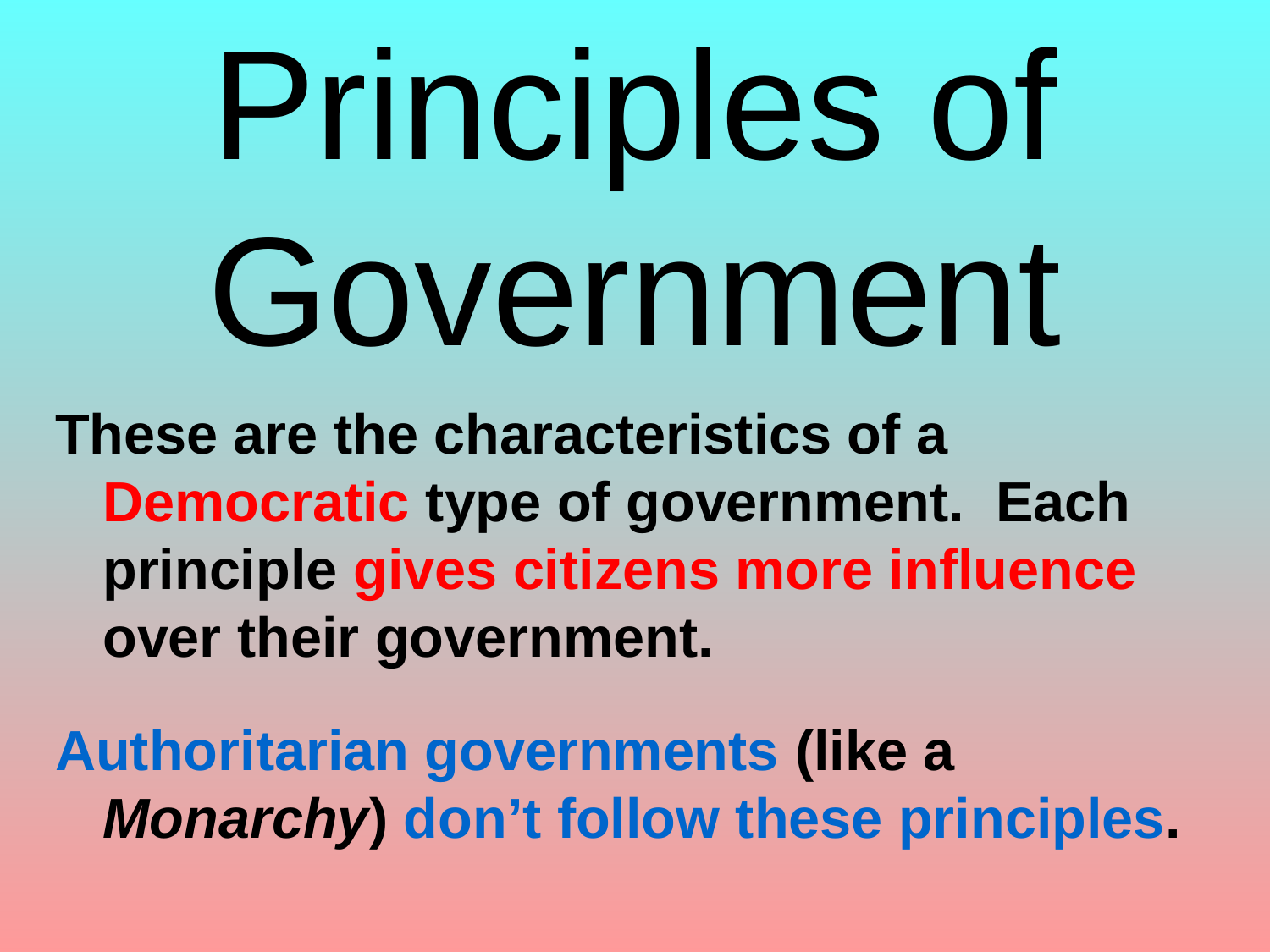

# Principles of Government
These are the characteristics of a Democratic type of government.  Each principle gives citizens more influence over their government.

Authoritarian governments (like a Monarchy) don’t follow these principles.